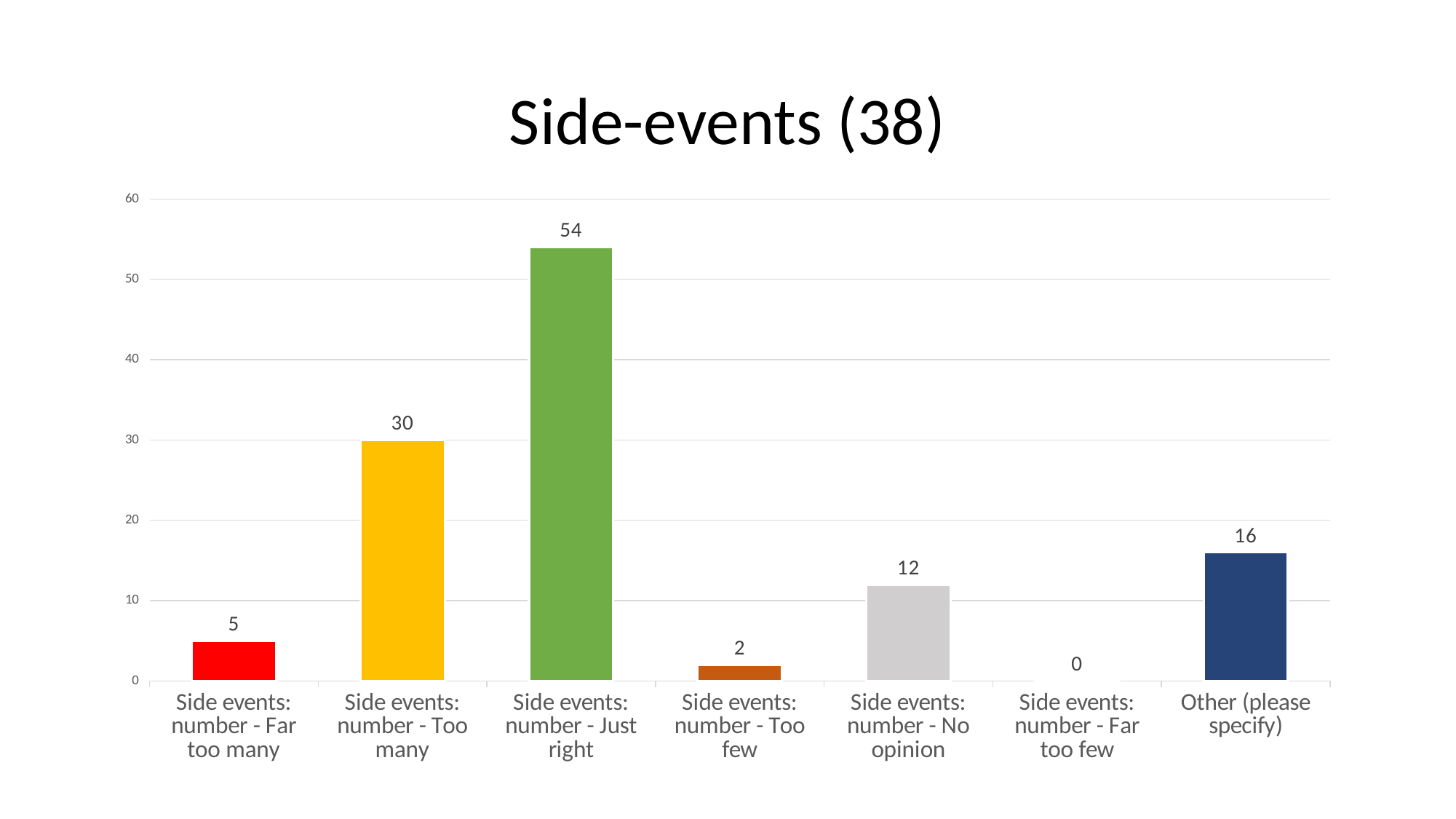

# Side-events (38)

### Chart

| Category |
|---|

### Chart

| Category |  |
|---|---|
| Side events: number - Far too many | 5.0 |
| Side events: number - Too many | 30.0 |
| Side events: number - Just right | 54.0 |
| Side events: number - Too few | 2.0 |
| Side events: number - No opinion | 12.0 |
| Side events: number - Far too few | 0.0 |
| Other (please specify) | 16.0 |